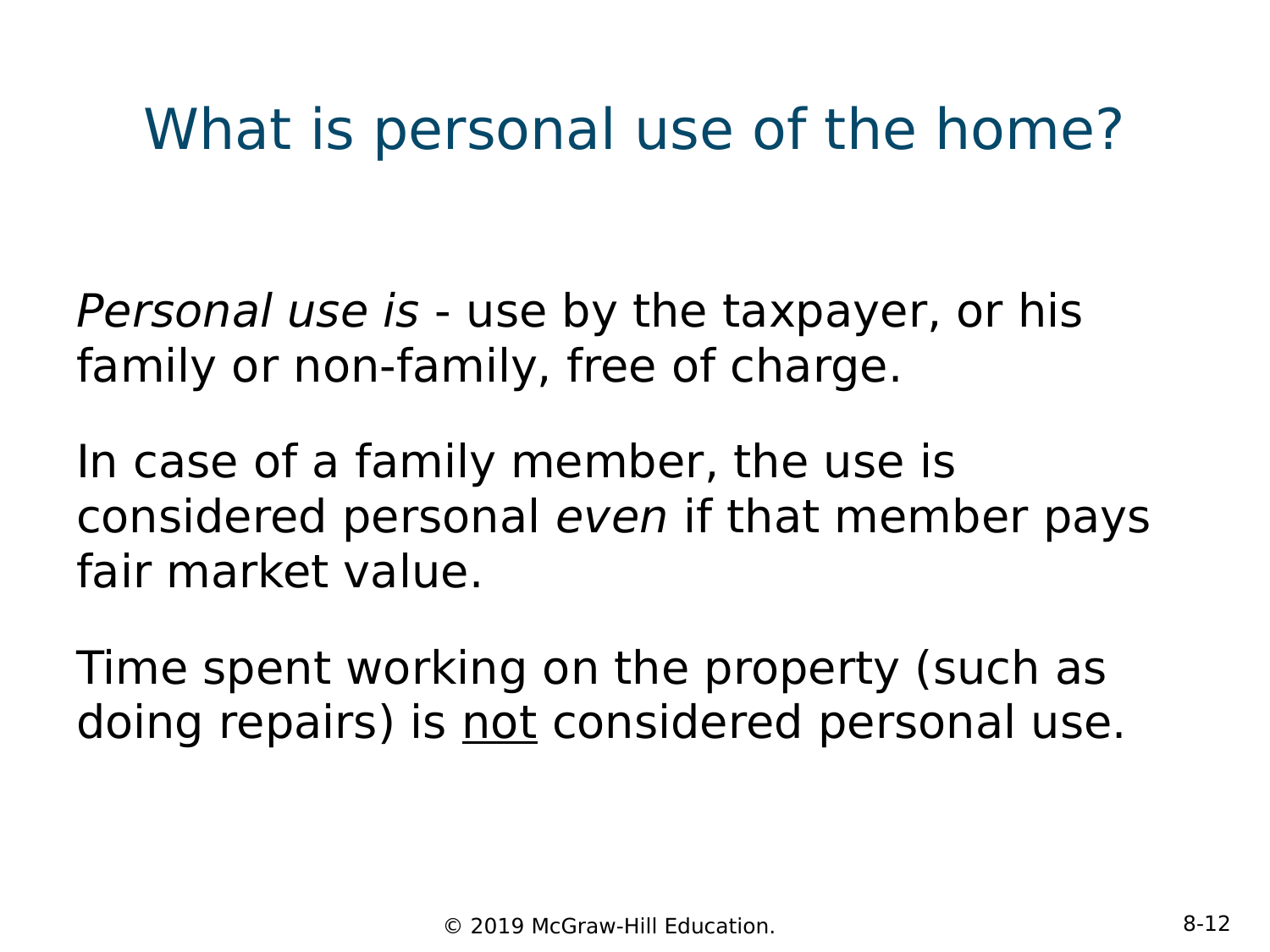

# What is personal use of the home?
Personal use is - use by the taxpayer, or his family or non-family, free of charge.
In case of a family member, the use is considered personal even if that member pays fair market value.
Time spent working on the property (such as doing repairs) is not considered personal use.